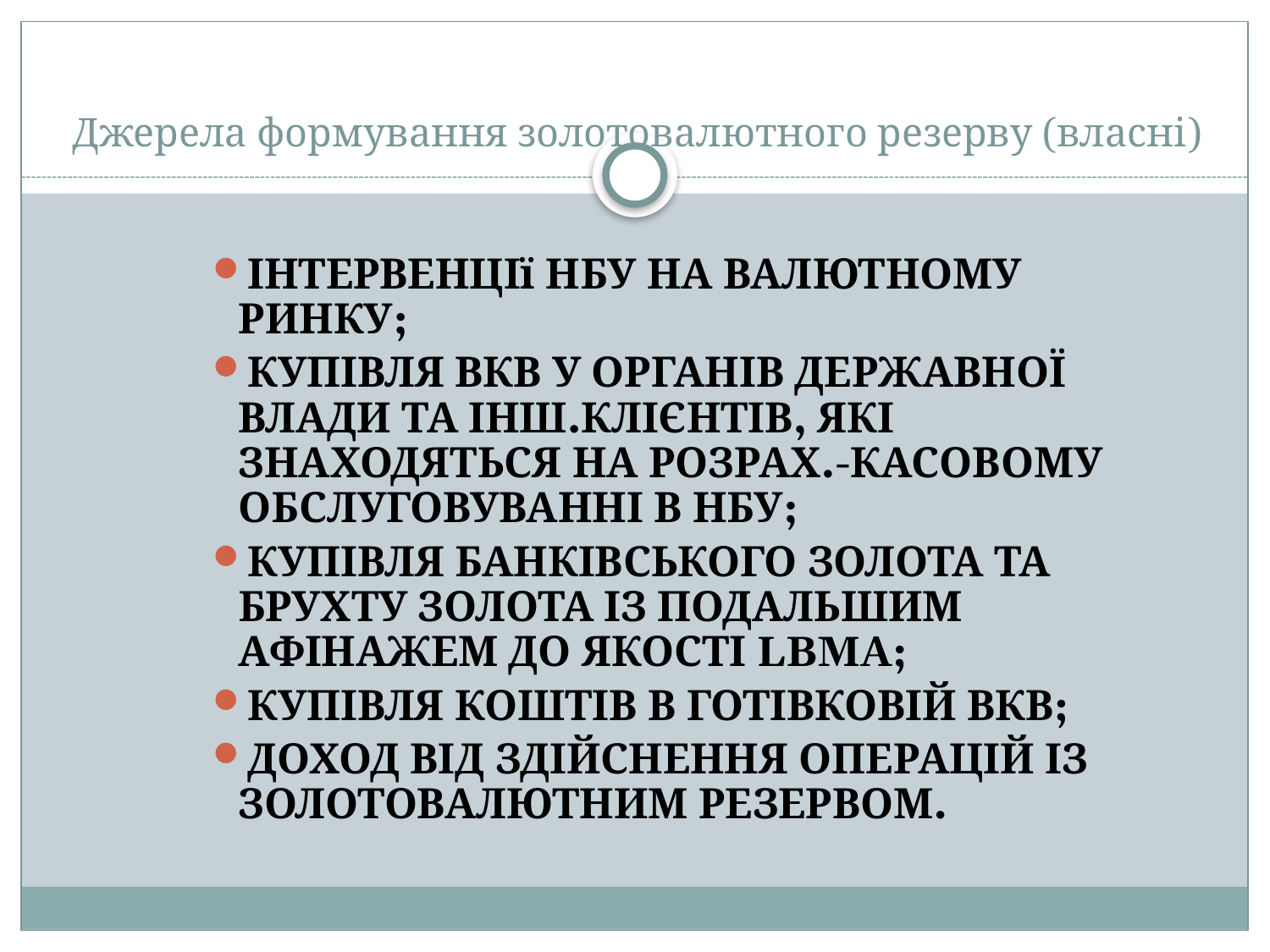

# Джерела формування золотовалютного резерву (власні)
ІНТЕРВЕНЦІї НБУ НА ВАЛЮТНОМУ РИНКУ;
КУПІВЛЯ ВКВ У ОРГАНІВ ДЕРЖАВНОЇ ВЛАДИ ТА ІНШ.КЛІЄНТІВ, ЯКІ ЗНАХОДЯТЬСЯ НА РОЗРАХ.-КАСОВОМУ ОБСЛУГОВУВАННІ В НБУ;
КУПІВЛЯ БАНКІВСЬКОГО ЗОЛОТА ТА БРУХТУ ЗОЛОТА ІЗ ПОДАЛЬШИМ АФІНАЖЕМ ДО ЯКОСТІ LBMA;
КУПІВЛЯ КОШТІВ В ГОТІВКОВІЙ ВКВ;
ДОХОД ВІД ЗДІЙСНЕННЯ ОПЕРАЦІЙ ІЗ ЗОЛОТОВАЛЮТНИМ РЕЗЕРВОМ.